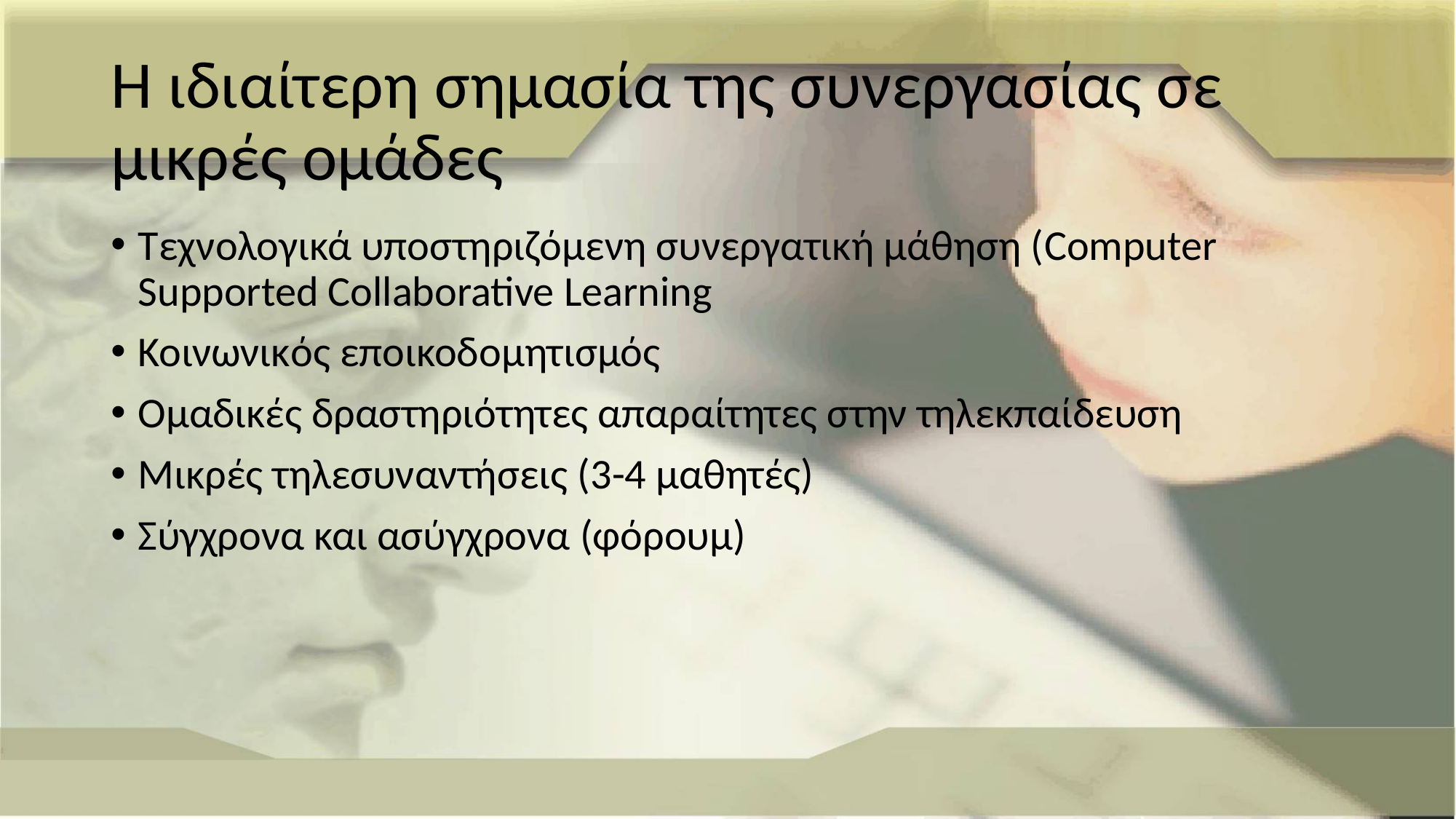

# Η ιδιαίτερη σημασία της συνεργασίας σε μικρές ομάδες
Τεχνολογικά υποστηριζόμενη συνεργατική μάθηση (Computer Supported Collaborative Learning
Κοινωνικός εποικοδομητισμός
Ομαδικές δραστηριότητες απαραίτητες στην τηλεκπαίδευση
Μικρές τηλεσυναντήσεις (3-4 μαθητές)
Σύγχρονα και ασύγχρονα (φόρουμ)